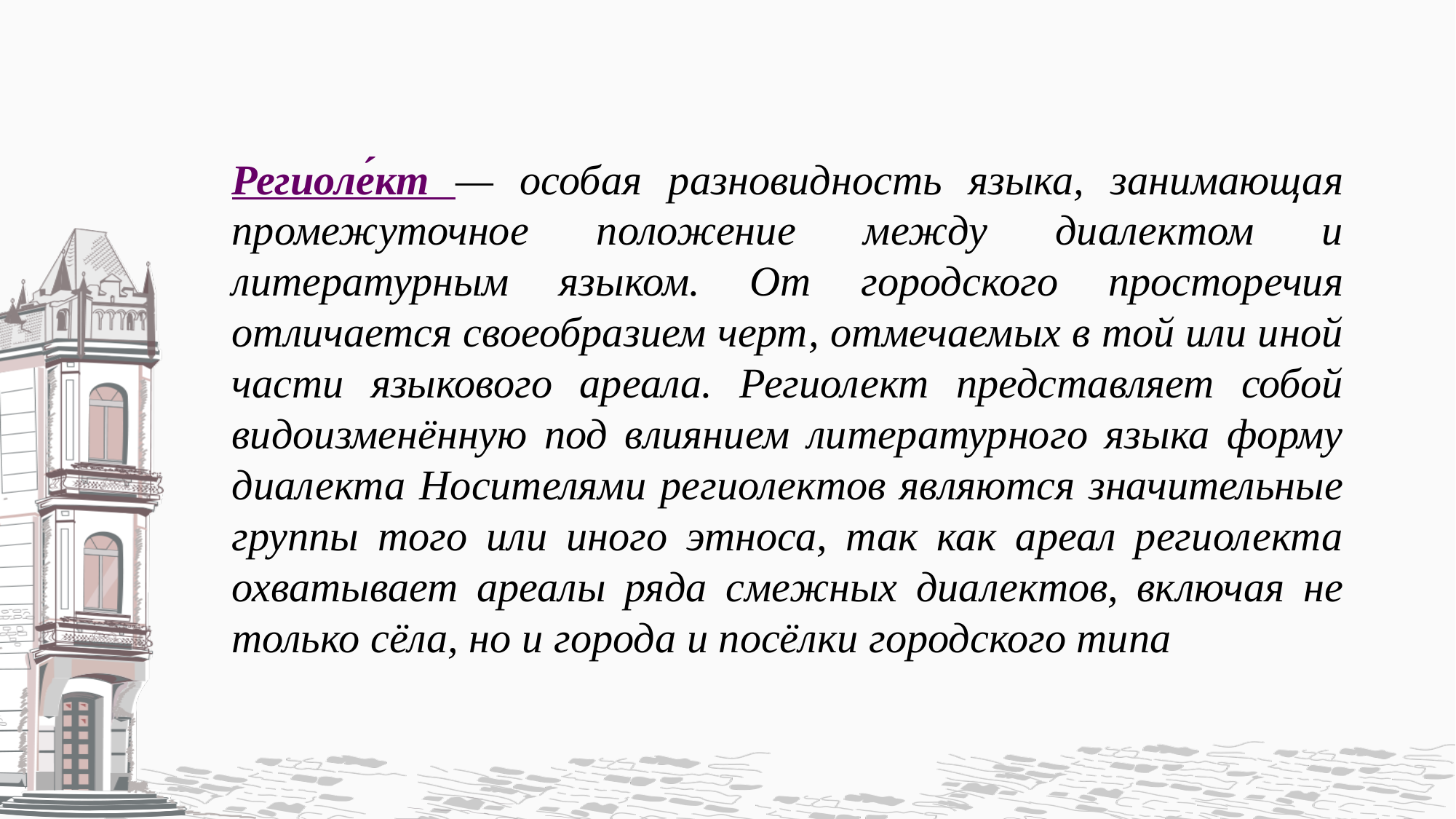

Региоле́кт — особая разновидность языка, занимающая промежуточное положение между диалектом и литературным языком. От городского просторечия отличается своеобразием черт, отмечаемых в той или иной части языкового ареала. Региолект представляет собой видоизменённую под влиянием литературного языка форму диалекта Носителями региолектов являются значительные группы того или иного этноса, так как ареал региолекта охватывает ареалы ряда смежных диалектов, включая не только сёла, но и города и посёлки городского типа